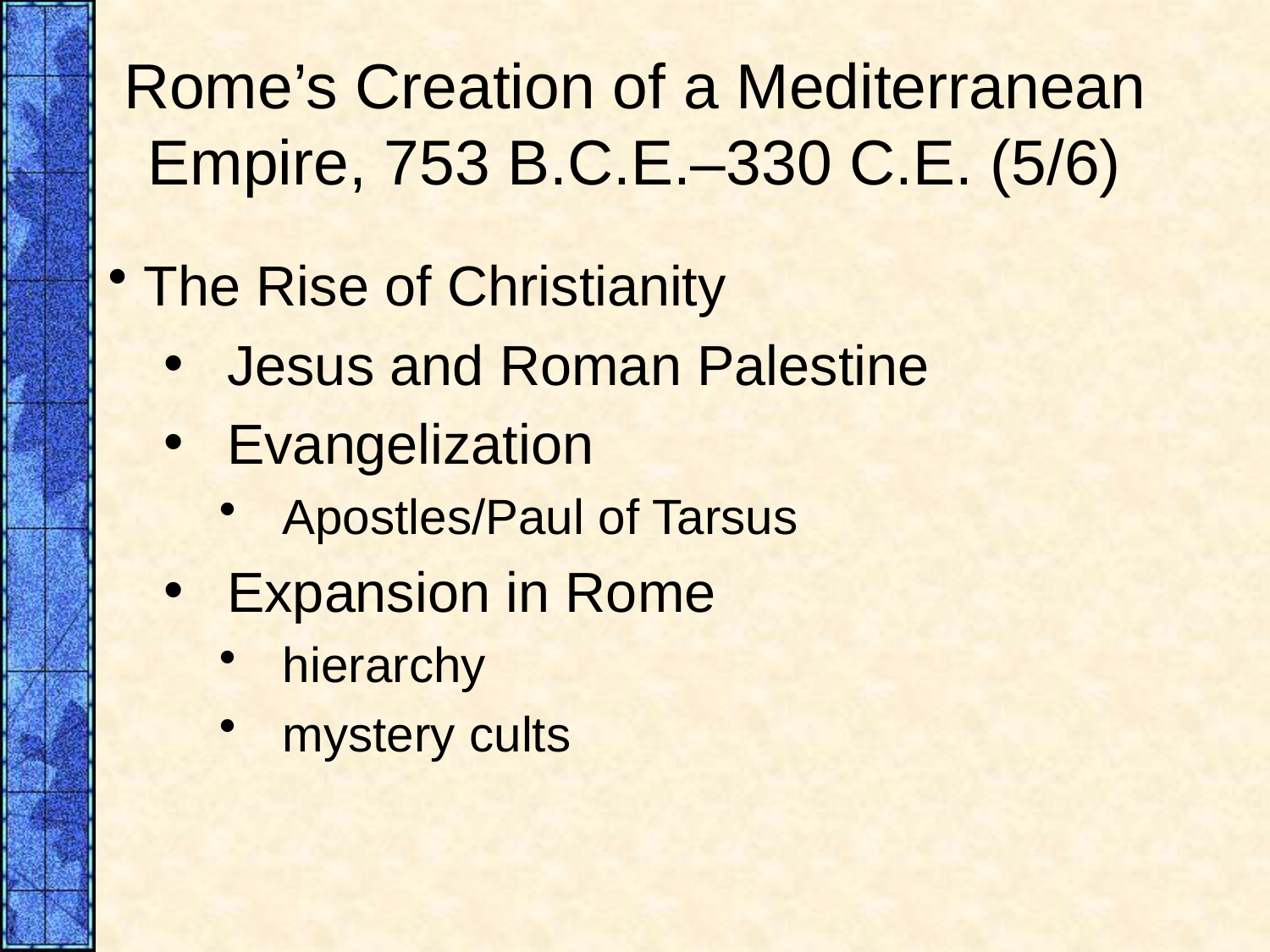

# Rome’s Creation of a Mediterranean Empire, 753 B.C.E.–330 C.E. (5/6)
 The Rise of Christianity
Jesus and Roman Palestine
Evangelization
Apostles/Paul of Tarsus
Expansion in Rome
hierarchy
mystery cults